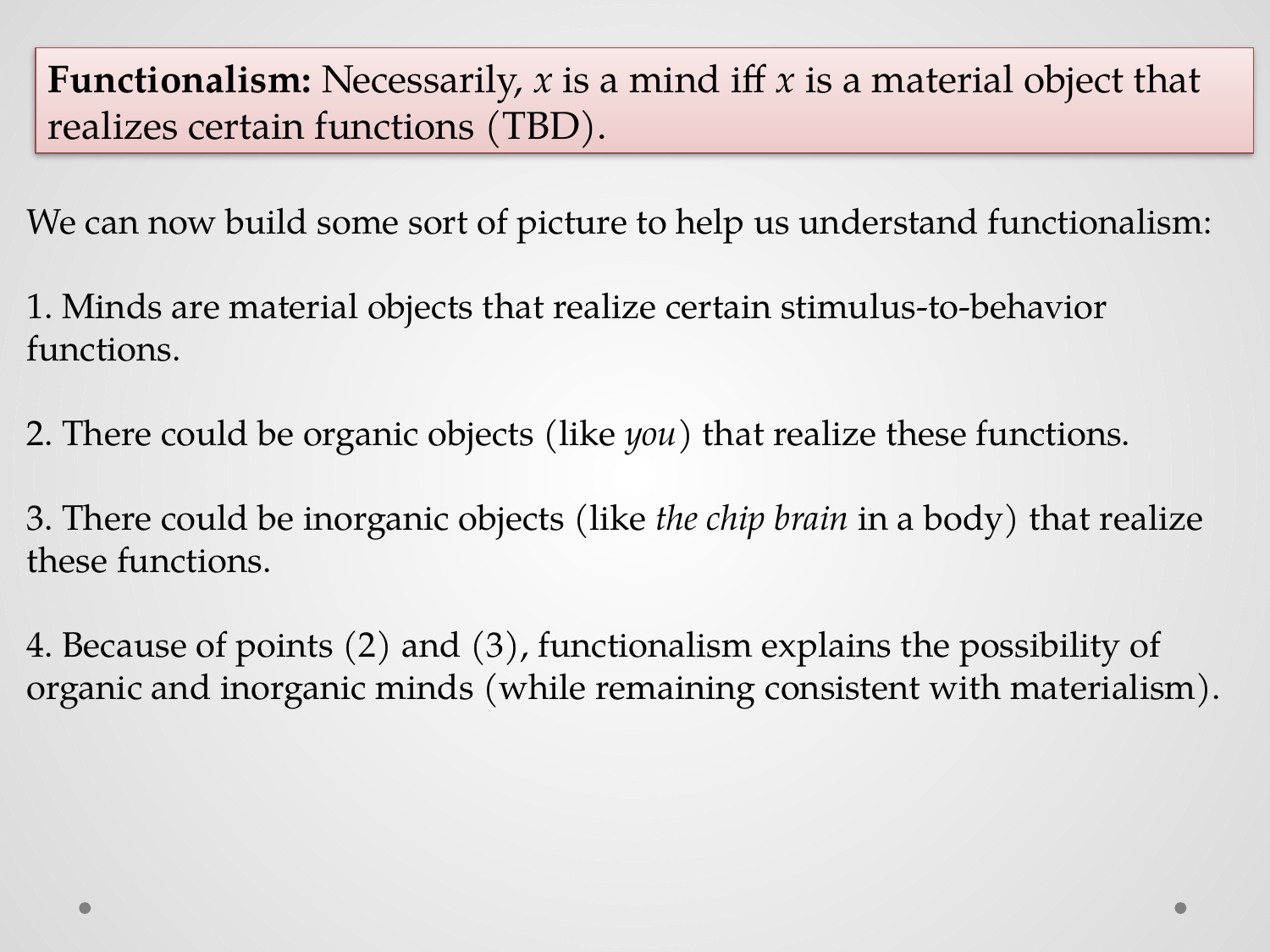

Functionalism: Necessarily, x is a mind iff x is a material object that realizes certain functions (TBD).
We can now build some sort of picture to help us understand functionalism:

1. Minds are material objects that realize certain stimulus-to-behavior functions.

2. There could be organic objects (like you) that realize these functions.

3. There could be inorganic objects (like the chip brain in a body) that realize these functions.

4. Because of points (2) and (3), functionalism explains the possibility of organic and inorganic minds (while remaining consistent with materialism).